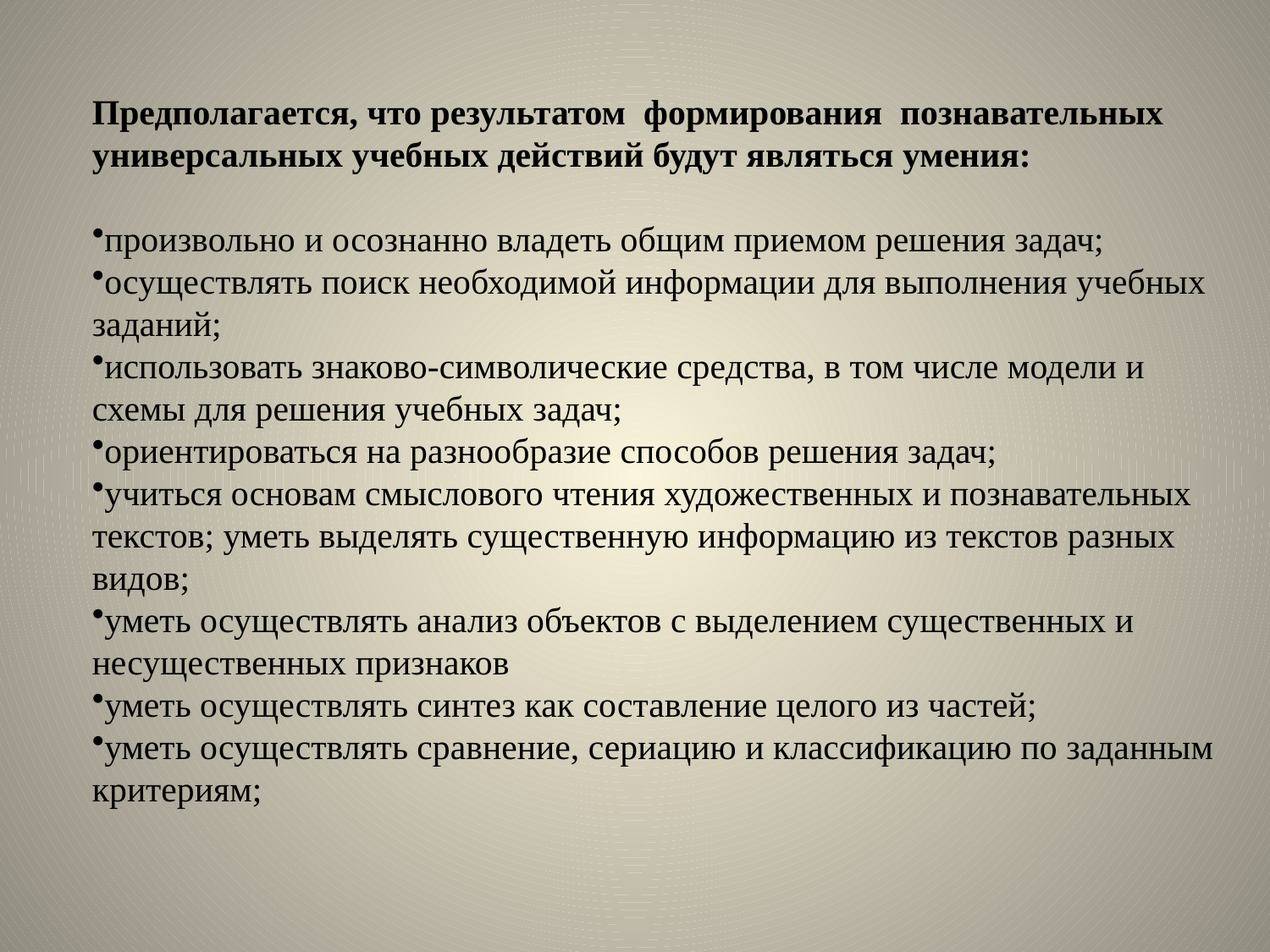

Предполагается, что результатом  формирования  познавательных универсальных учебных действий будут являться умения:

произвольно и осознанно владеть общим приемом решения задач;
осуществлять поиск необходимой информации для выполнения учебных заданий;
использовать знаково-символические средства, в том числе модели и схемы для решения учебных задач;
ориентироваться на разнообразие способов решения задач;
учиться основам смыслового чтения художественных и познавательных текстов; уметь выделять существенную информацию из текстов разных видов;
уметь осуществлять анализ объектов с выделением существенных и несущественных признаков
уметь осуществлять синтез как составление целого из частей;
уметь осуществлять сравнение, сериацию и классификацию по заданным критериям;